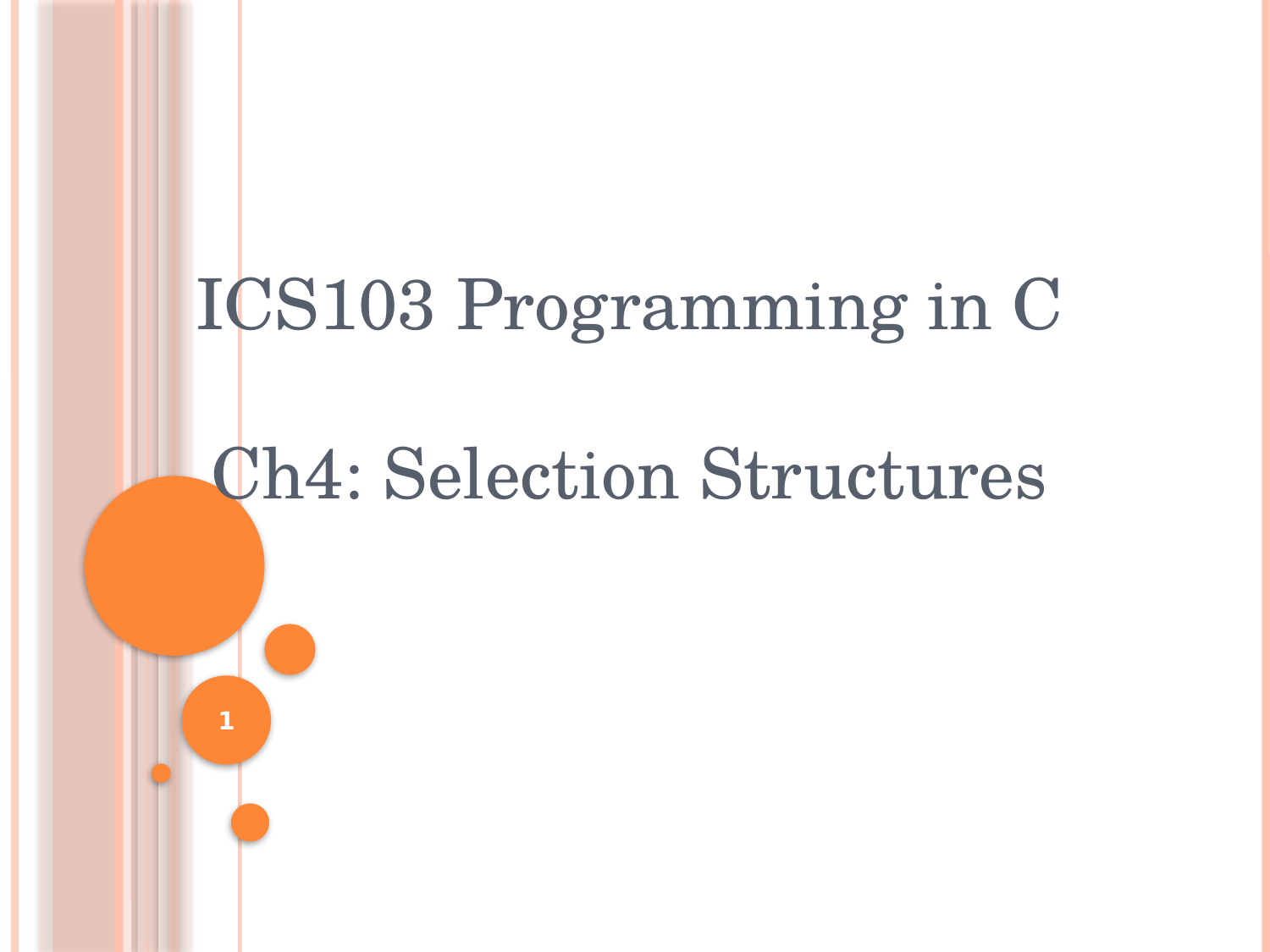

ICS103 Programming in C
Ch4: Selection Structures
1